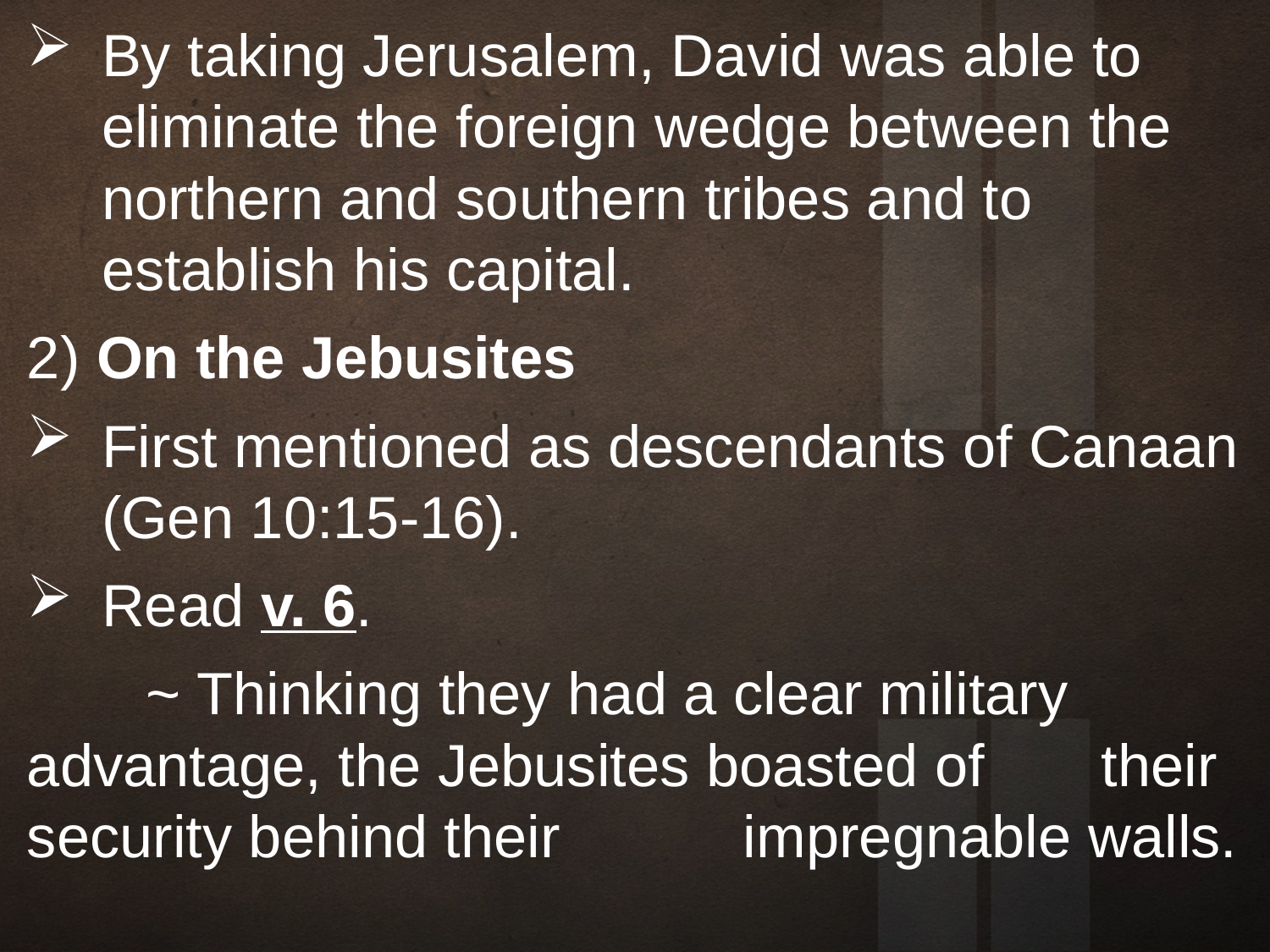

By taking Jerusalem, David was able to eliminate the foreign wedge between the northern and southern tribes and to establish his capital.
2) On the Jebusites
First mentioned as descendants of Canaan (Gen 10:15-16).
Read v. 6.
	~ Thinking they had a clear military 			advantage, the Jebusites boasted of 		their security behind their 					impregnable walls.